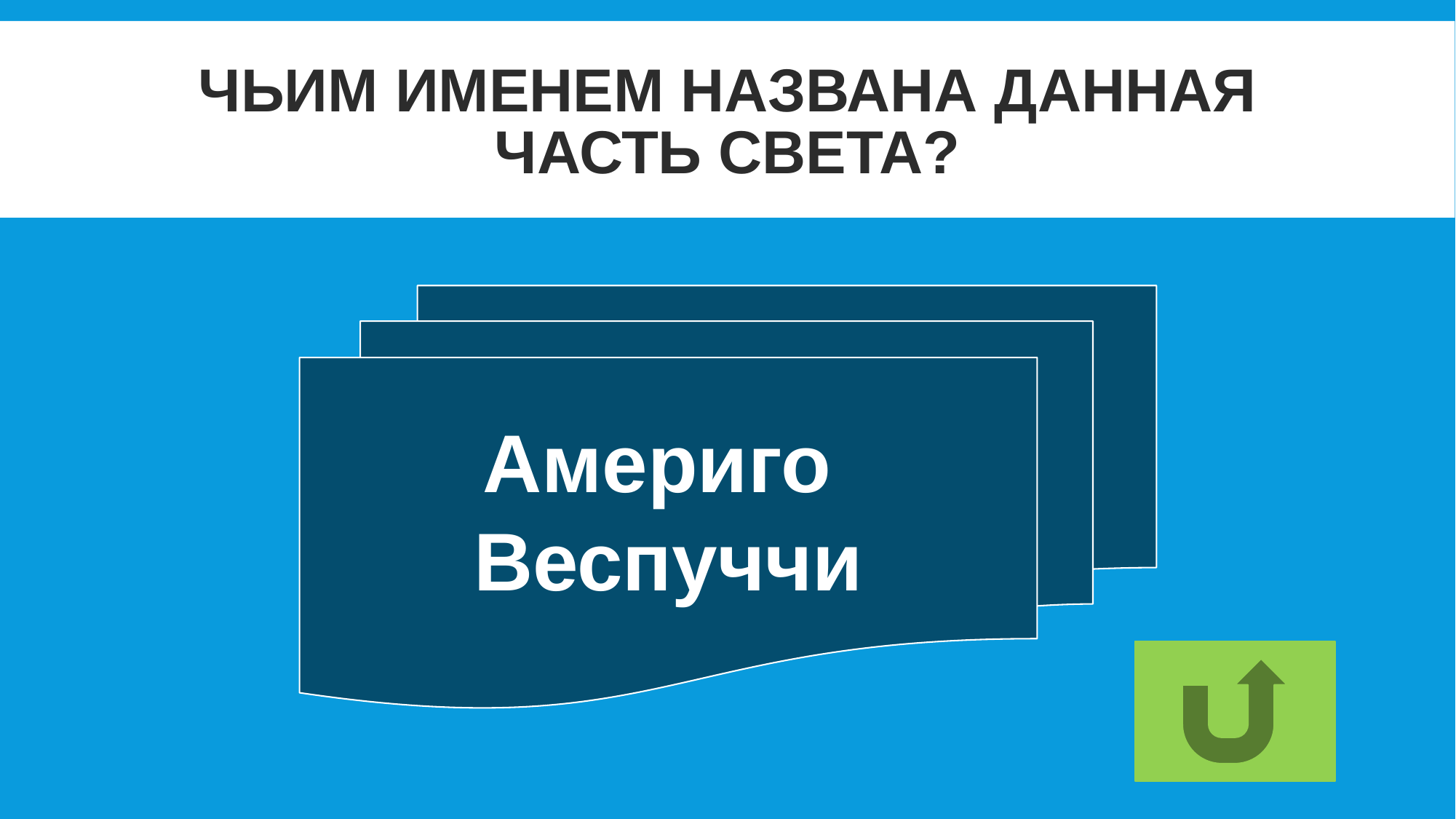

# Чьим именем названа данная часть света?

Америго
Веспуччи